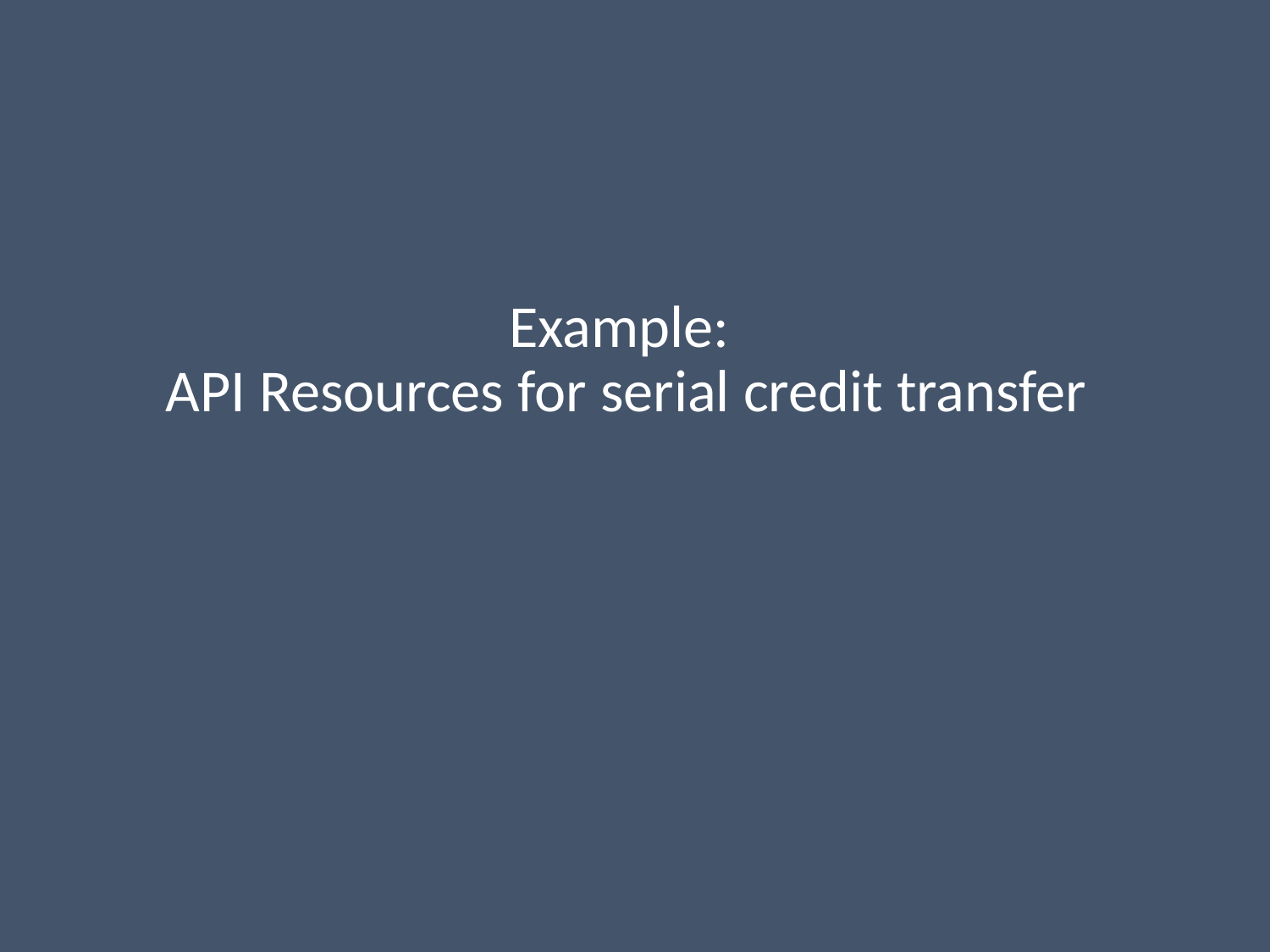

# Example: API Resources for serial credit transfer